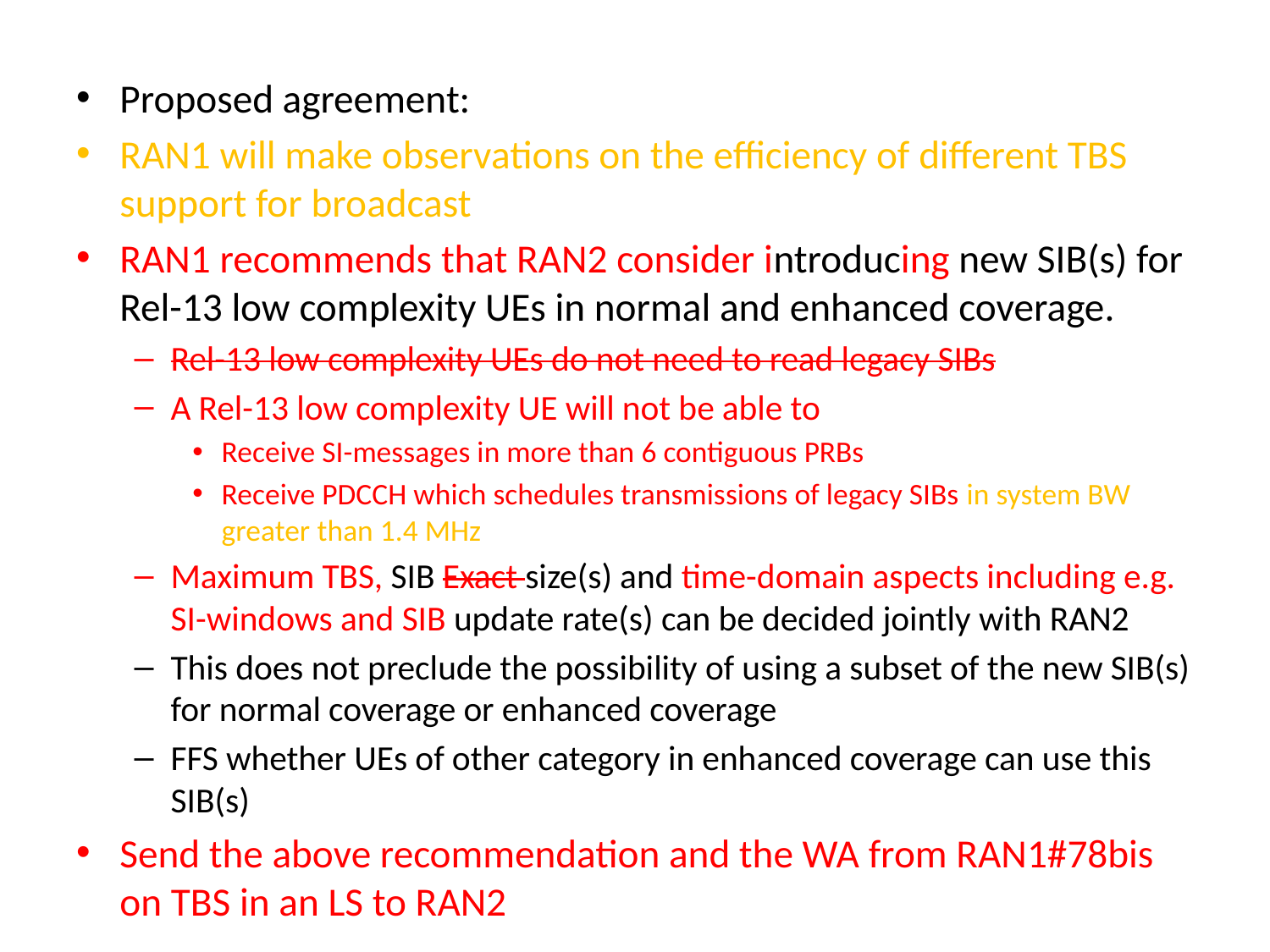

Proposed agreement:
RAN1 will make observations on the efficiency of different TBS support for broadcast
RAN1 recommends that RAN2 consider introducing new SIB(s) for Rel-13 low complexity UEs in normal and enhanced coverage.
Rel-13 low complexity UEs do not need to read legacy SIBs
A Rel-13 low complexity UE will not be able to
Receive SI-messages in more than 6 contiguous PRBs
Receive PDCCH which schedules transmissions of legacy SIBs in system BW greater than 1.4 MHz
Maximum TBS, SIB Exact size(s) and time-domain aspects including e.g. SI-windows and SIB update rate(s) can be decided jointly with RAN2
This does not preclude the possibility of using a subset of the new SIB(s) for normal coverage or enhanced coverage
FFS whether UEs of other category in enhanced coverage can use this SIB(s)
Send the above recommendation and the WA from RAN1#78bis on TBS in an LS to RAN2